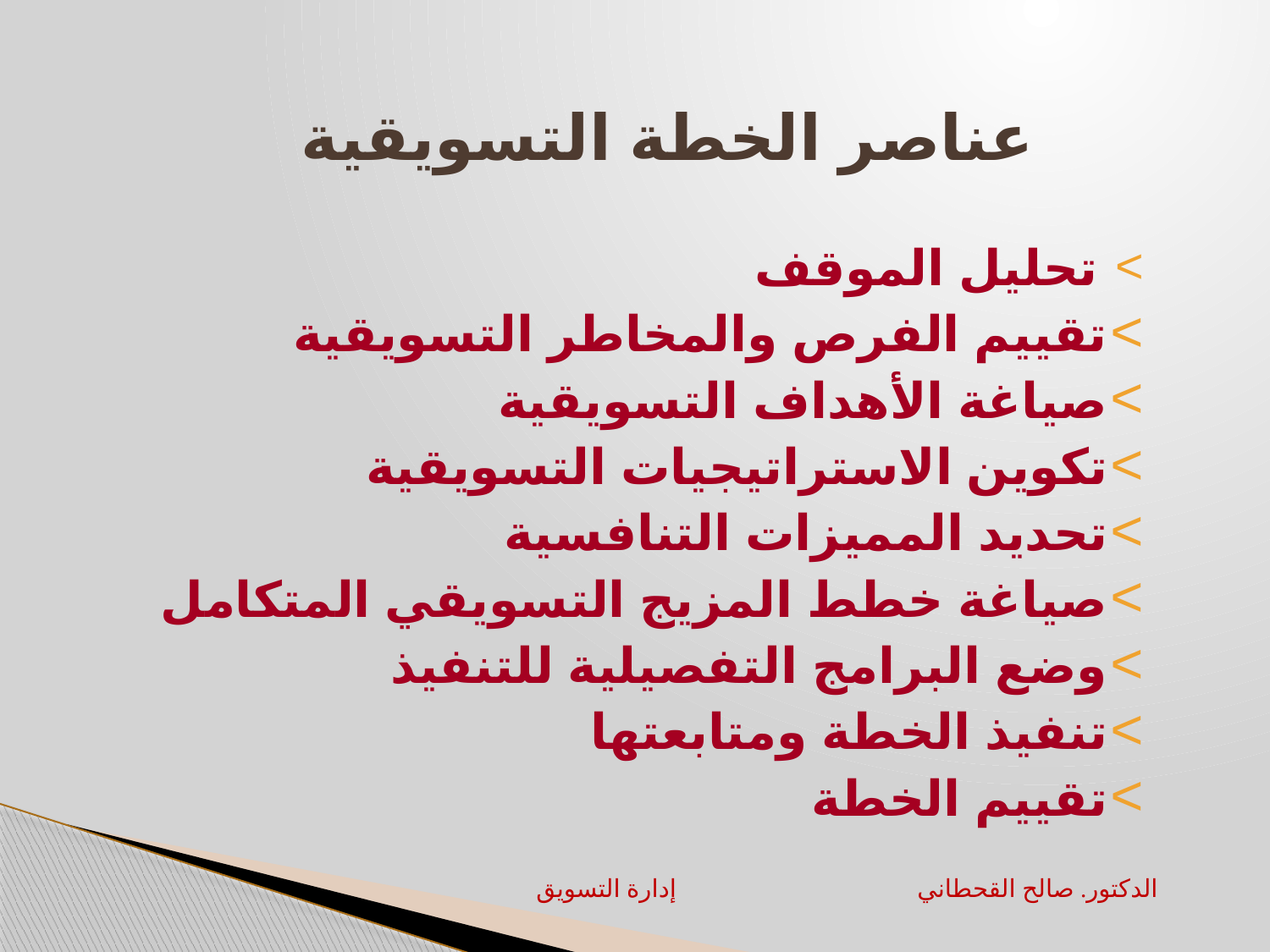

# عناصر الخطة التسويقية
 تحليل الموقف
تقييم الفرص والمخاطر التسويقية
صياغة الأهداف التسويقية
تكوين الاستراتيجيات التسويقية
تحديد المميزات التنافسية
صياغة خطط المزيج التسويقي المتكامل
وضع البرامج التفصيلية للتنفيذ
تنفيذ الخطة ومتابعتها
تقييم الخطة
إدارة التسويق		الدكتور. صالح القحطاني